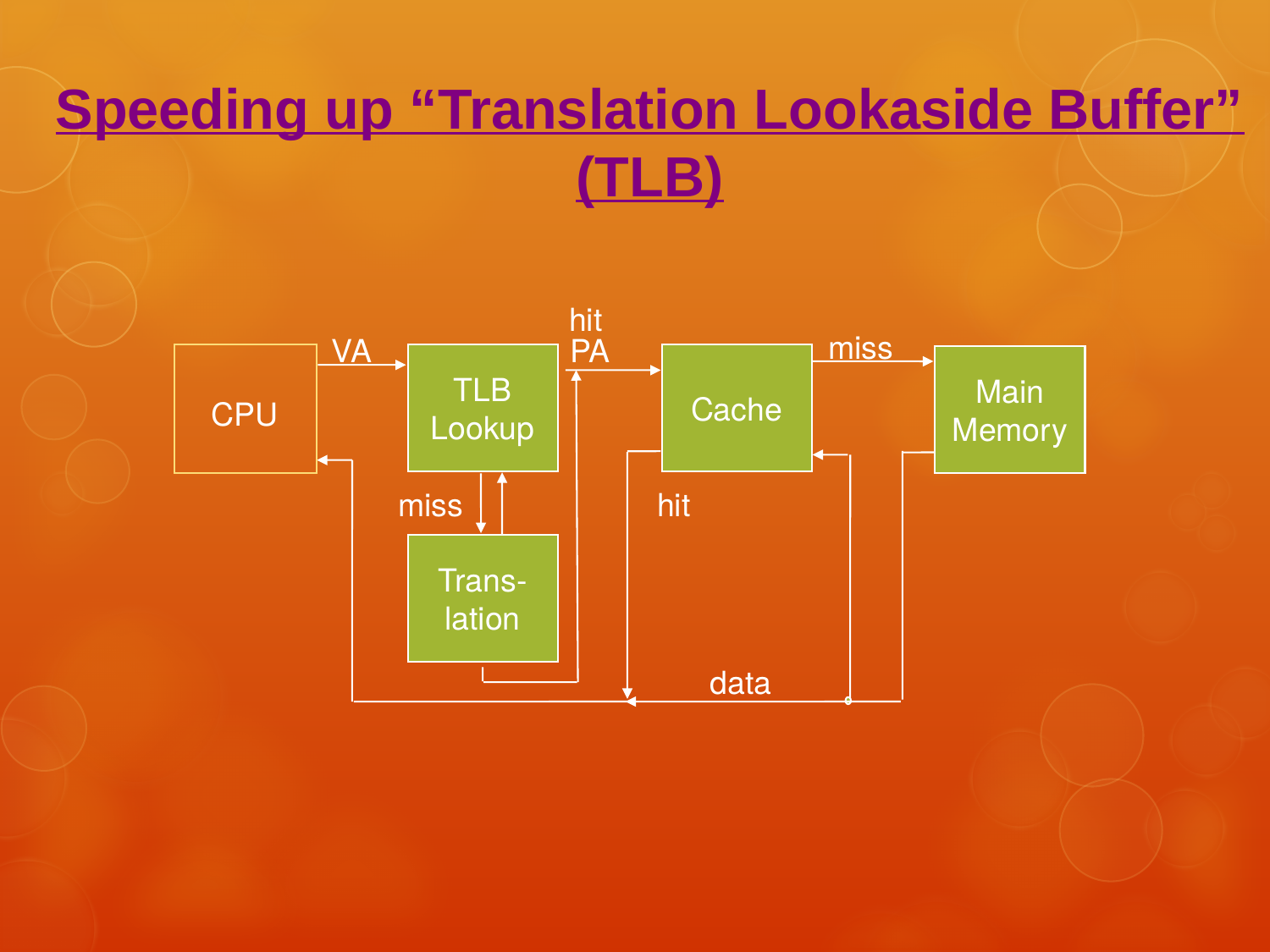

Speeding up “Translation Lookaside Buffer” (TLB)
hit
miss
VA
PA

TLB
Lookup
Cache
Main
Memory

CPU

miss
hit
Trans-
lation
data